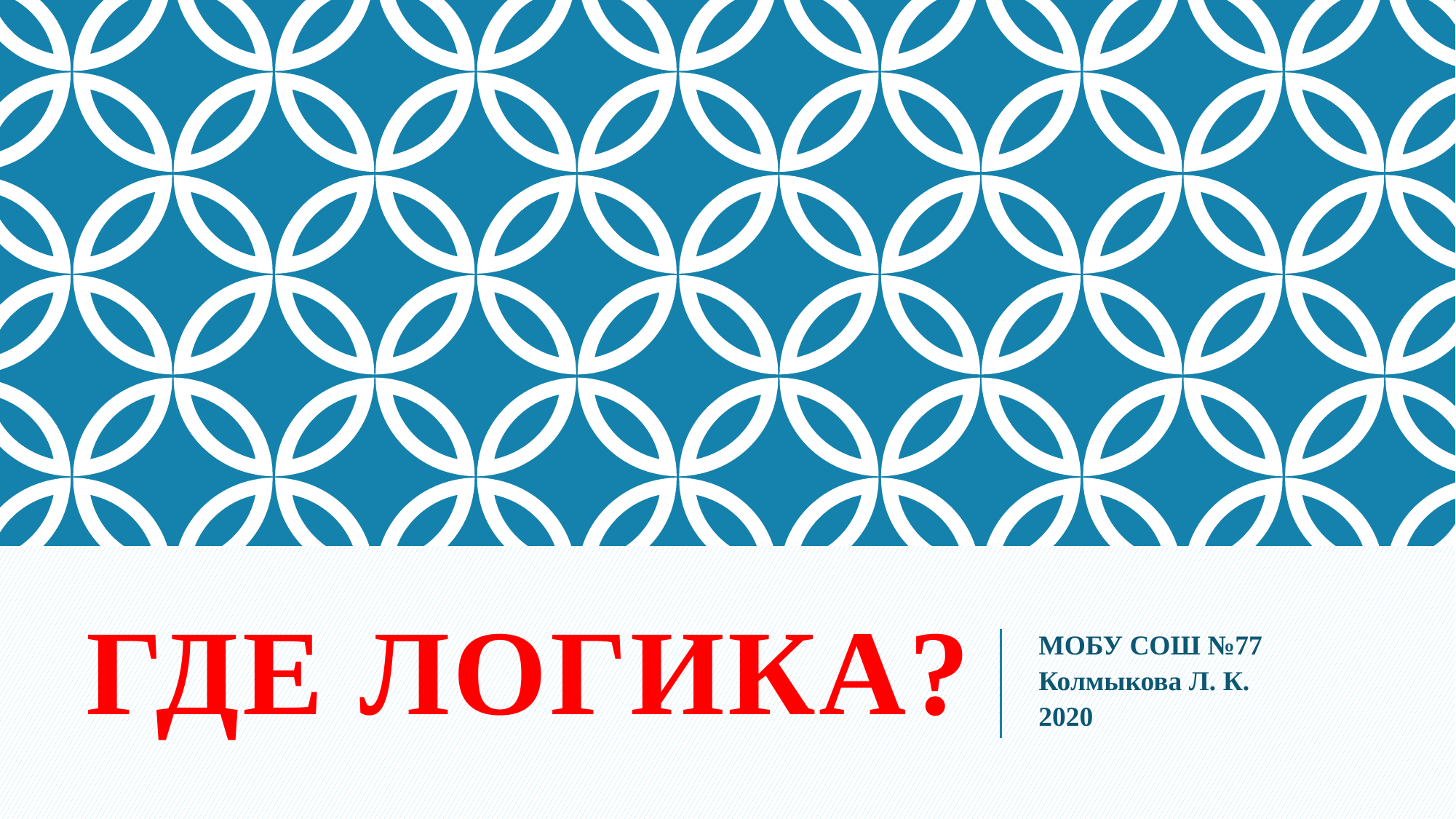

# Где логика?
МОБУ СОШ №77
Колмыкова Л. К.
2020